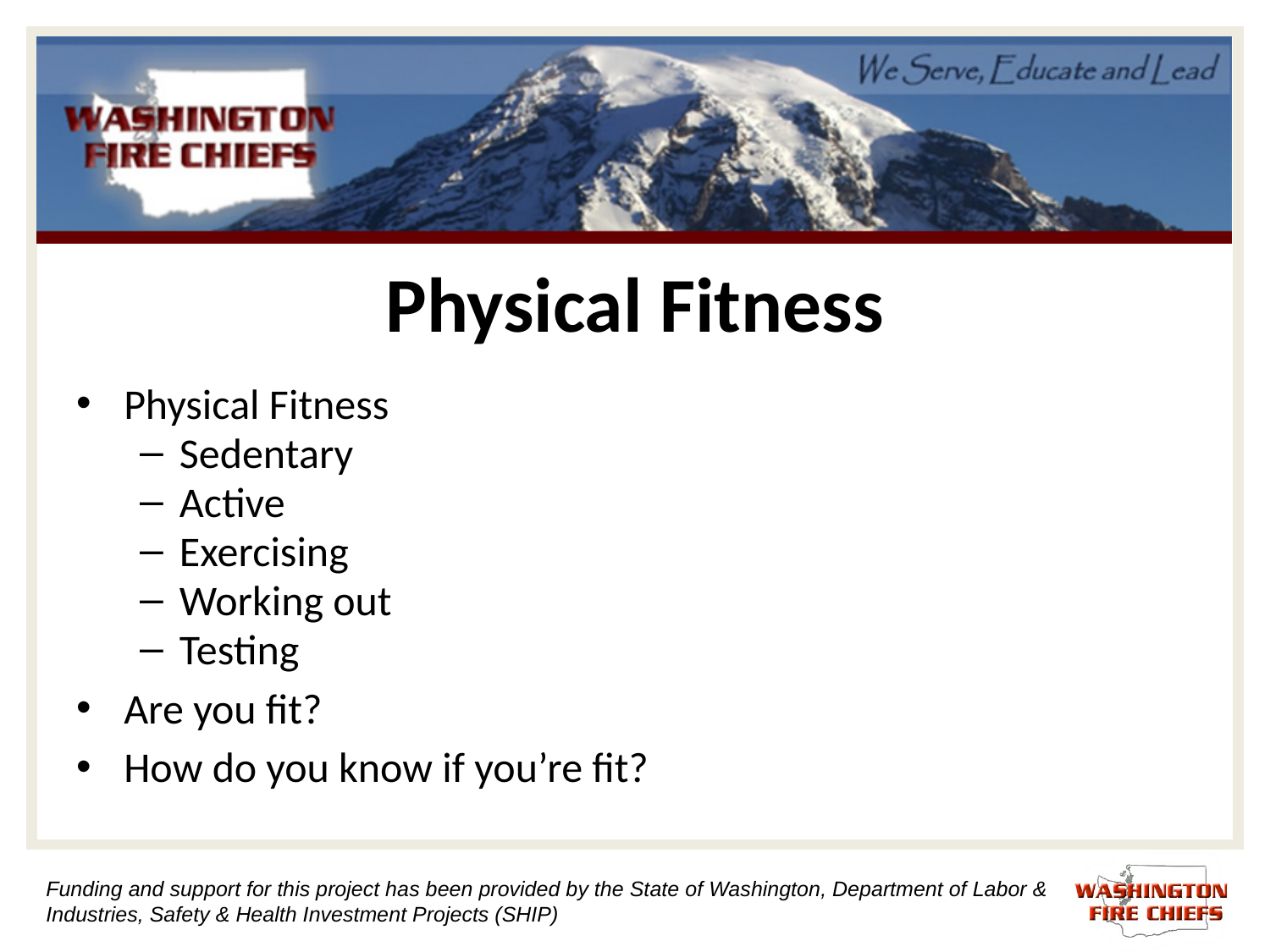

# Physical Fitness
Physical Fitness
Sedentary
Active
Exercising
Working out
Testing
Are you fit?
How do you know if you’re fit?